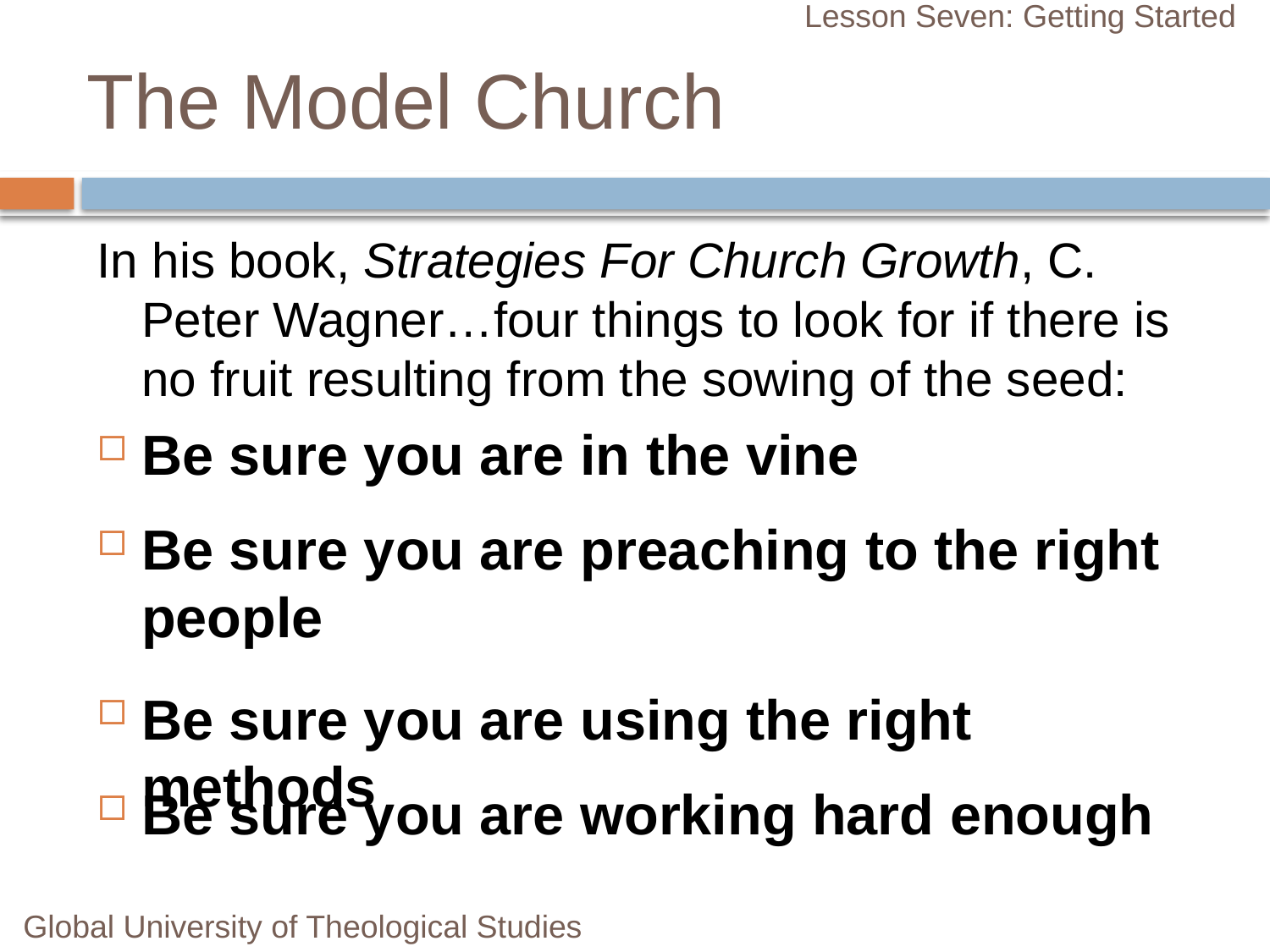

Lesson Seven: Getting Started
# The Model Church
In his book, Strategies For Church Growth, C. Peter Wagner…four things to look for if there is no fruit resulting from the sowing of the seed:
Be sure you are in the vine
Be sure you are preaching to the right people
Be sure you are using the right methods
Be sure you are working hard enough
Global University of Theological Studies